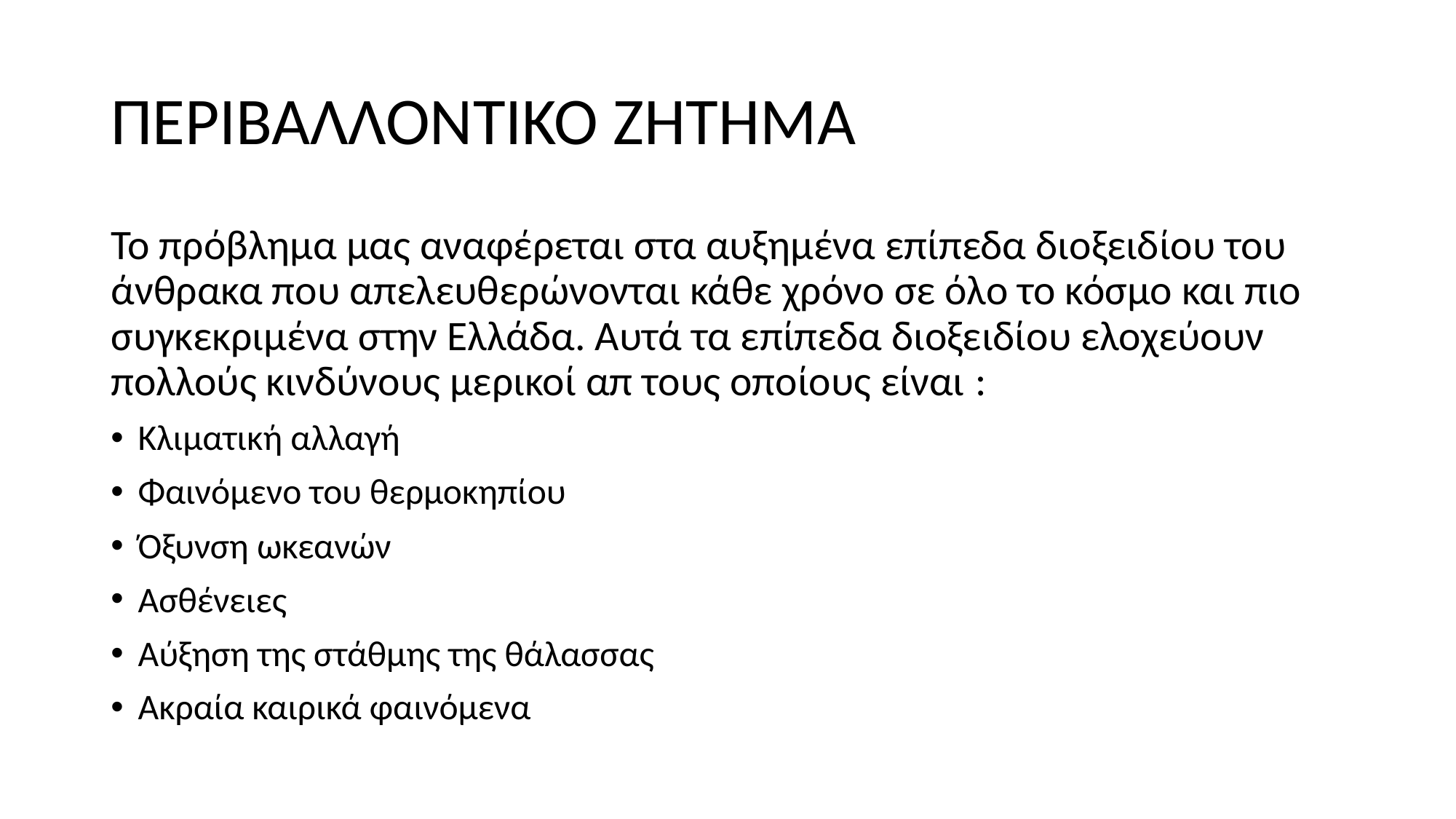

# ΠΕΡΙΒΑΛΛΟΝΤΙΚΟ ΖΗΤΗΜΑ
Το πρόβλημα μας αναφέρεται στα αυξημένα επίπεδα διοξειδίου του άνθρακα που απελευθερώνονται κάθε χρόνο σε όλο το κόσμο και πιο συγκεκριμένα στην Ελλάδα. Αυτά τα επίπεδα διοξειδίου ελοχεύουν πολλούς κινδύνους μερικοί απ τους οποίους είναι :
Κλιματική αλλαγή
Φαινόμενο του θερμοκηπίου
Όξυνση ωκεανών
Ασθένειες
Αύξηση της στάθμης της θάλασσας
Ακραία καιρικά φαινόμενα